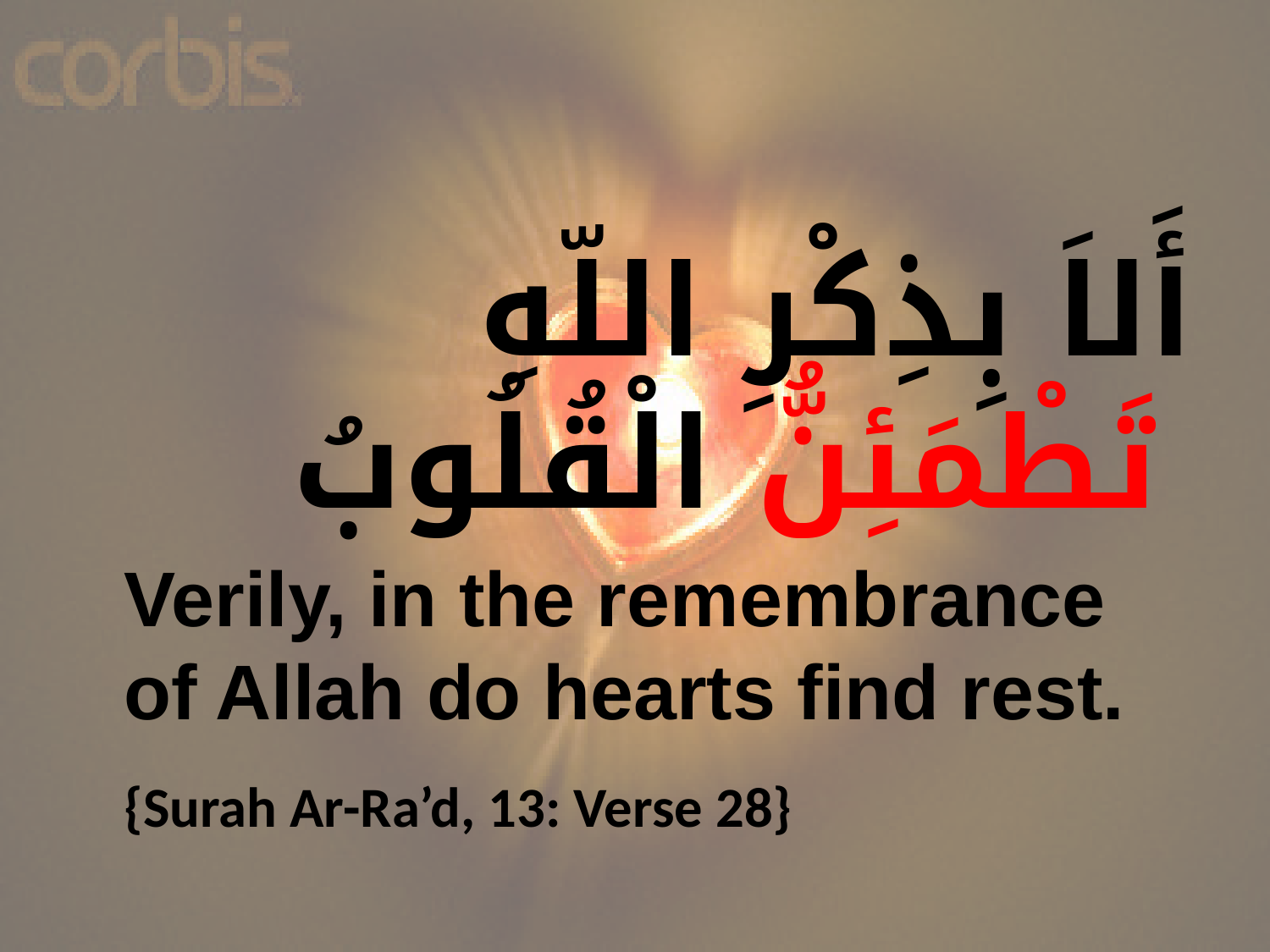

#
		 أَلاَ بِذِكْرِ اللّهِ تَطْمَئِنُّ الْقُلُوبُ
	Verily, in the remembrance of Allah do hearts find rest.

	{Surah Ar-Ra’d, 13: Verse 28}